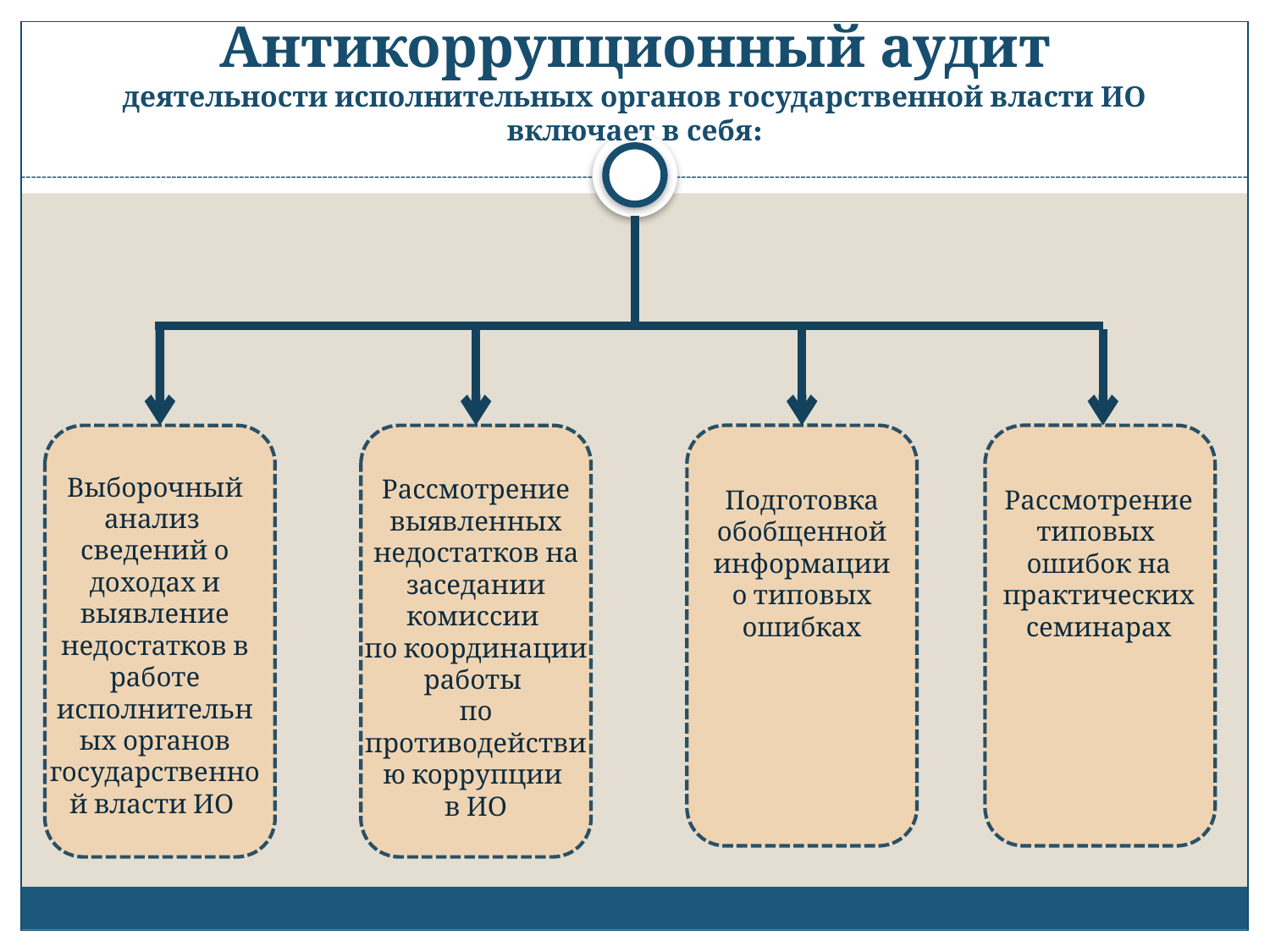

# Антикоррупционный аудит деятельности исполнительных органов государственной власти ИО включает в себя:

Выборочный анализ
сведений о доходах и выявление недостатков в работе исполнительных органов государственной власти ИО
Рассмотрение выявленных недостатков на заседании комиссии
по координации работы
по противодействию коррупции
в ИО
Подготовка обобщенной информации о типовых ошибках
Рассмотрение типовых
ошибок на практических семинарах